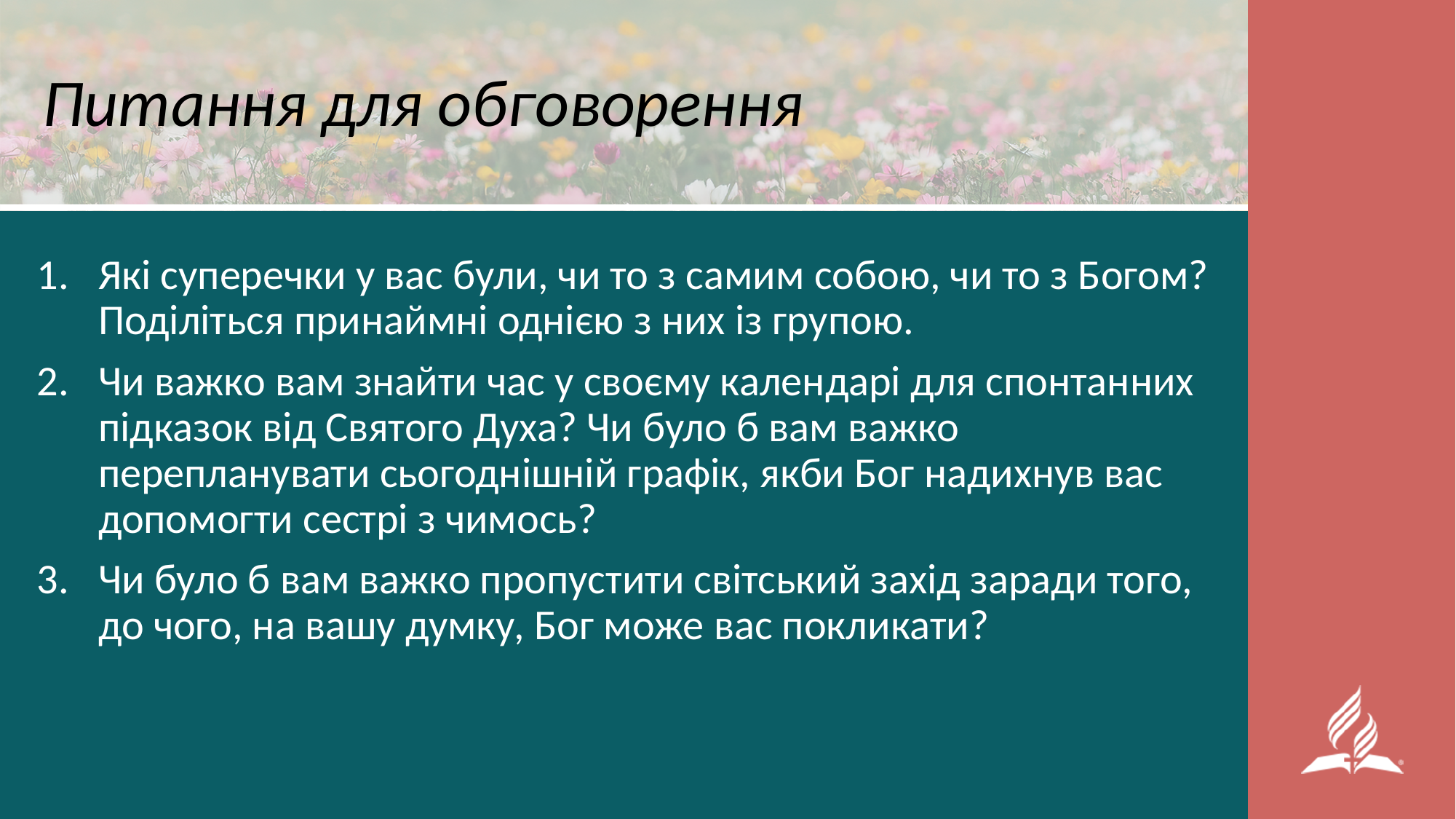

# Питання для обговорення
Які суперечки у вас були, чи то з самим собою, чи то з Богом? Поділіться принаймні однією з них із групою.
Чи важко вам знайти час у своєму календарі для спонтанних підказок від Святого Духа? Чи було б вам важко перепланувати сьогоднішній графік, якби Бог надихнув вас допомогти сестрі з чимось?
Чи було б вам важко пропустити світський захід заради того, до чого, на вашу думку, Бог може вас покликати?